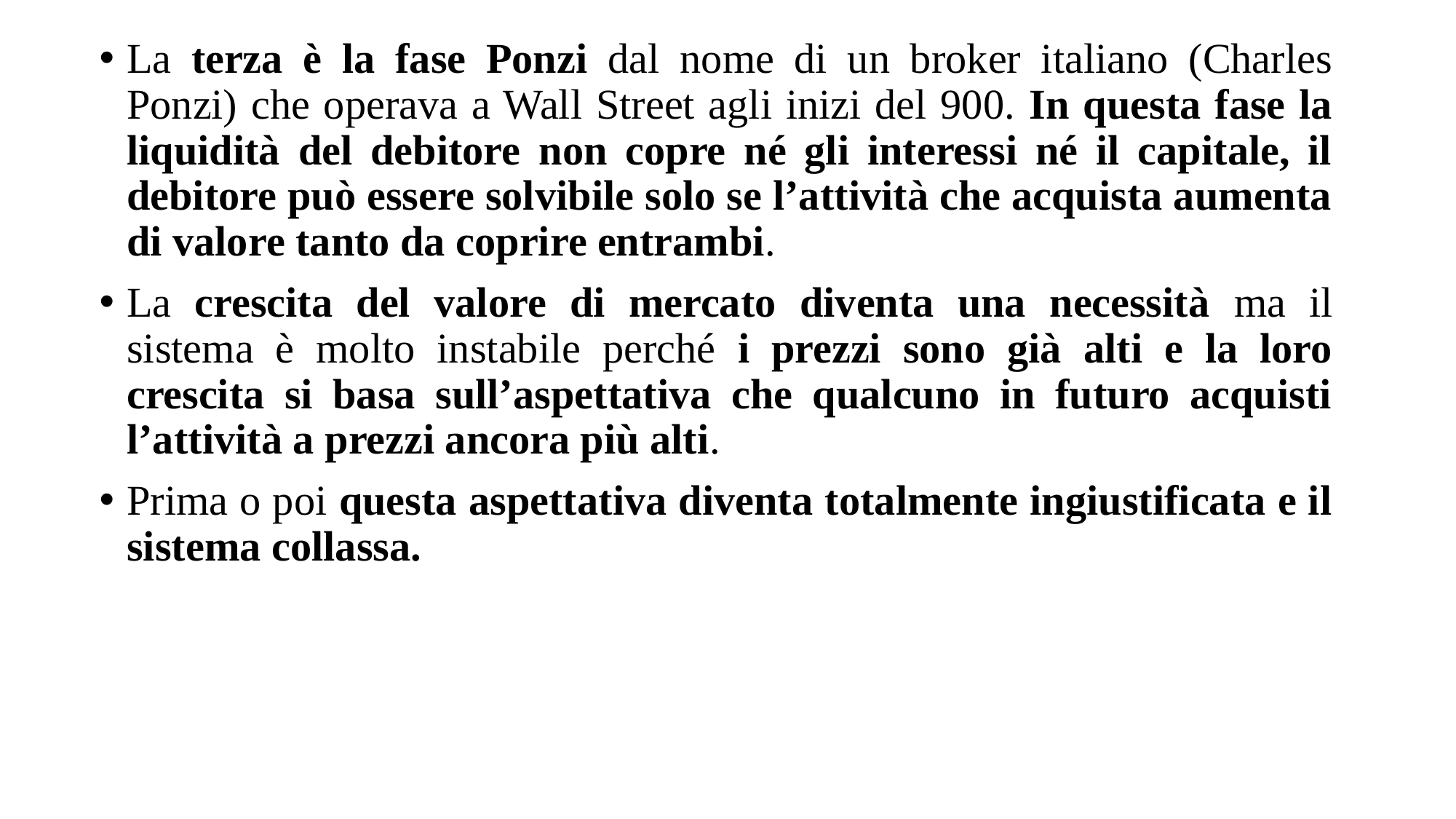

La terza è la fase Ponzi dal nome di un broker italiano (Charles Ponzi) che operava a Wall Street agli inizi del 900. In questa fase la liquidità del debitore non copre né gli interessi né il capitale, il debitore può essere solvibile solo se l’attività che acquista aumenta di valore tanto da coprire entrambi.
La crescita del valore di mercato diventa una necessità ma il sistema è molto instabile perché i prezzi sono già alti e la loro crescita si basa sull’aspettativa che qualcuno in futuro acquisti l’attività a prezzi ancora più alti.
Prima o poi questa aspettativa diventa totalmente ingiustificata e il sistema collassa.